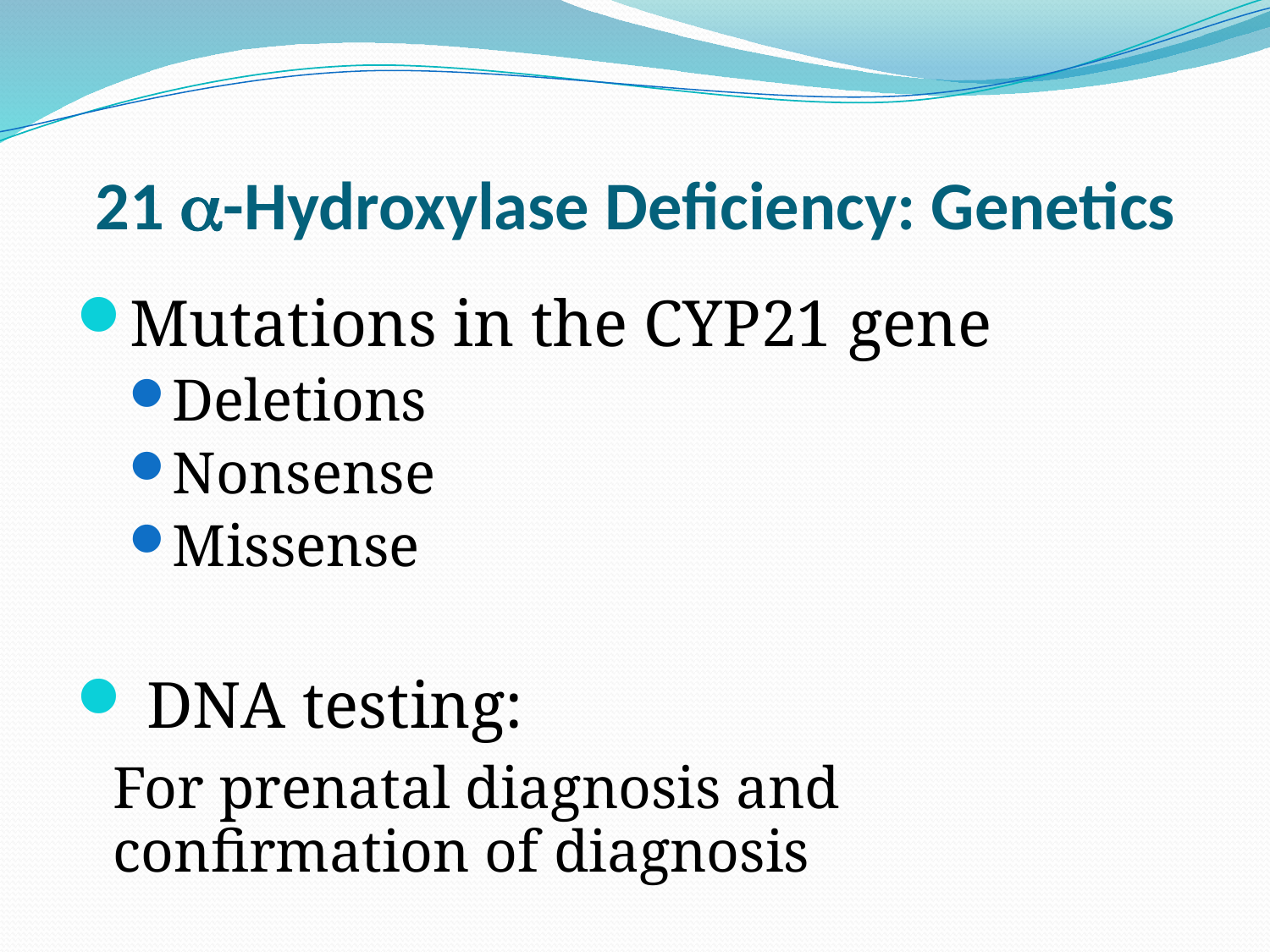

# 21 α-Hydroxylase Deficiency: Genetics
Mutations in the CYP21 gene
Deletions
Nonsense
Missense

 DNA testing:
	For prenatal diagnosis and confirmation of diagnosis